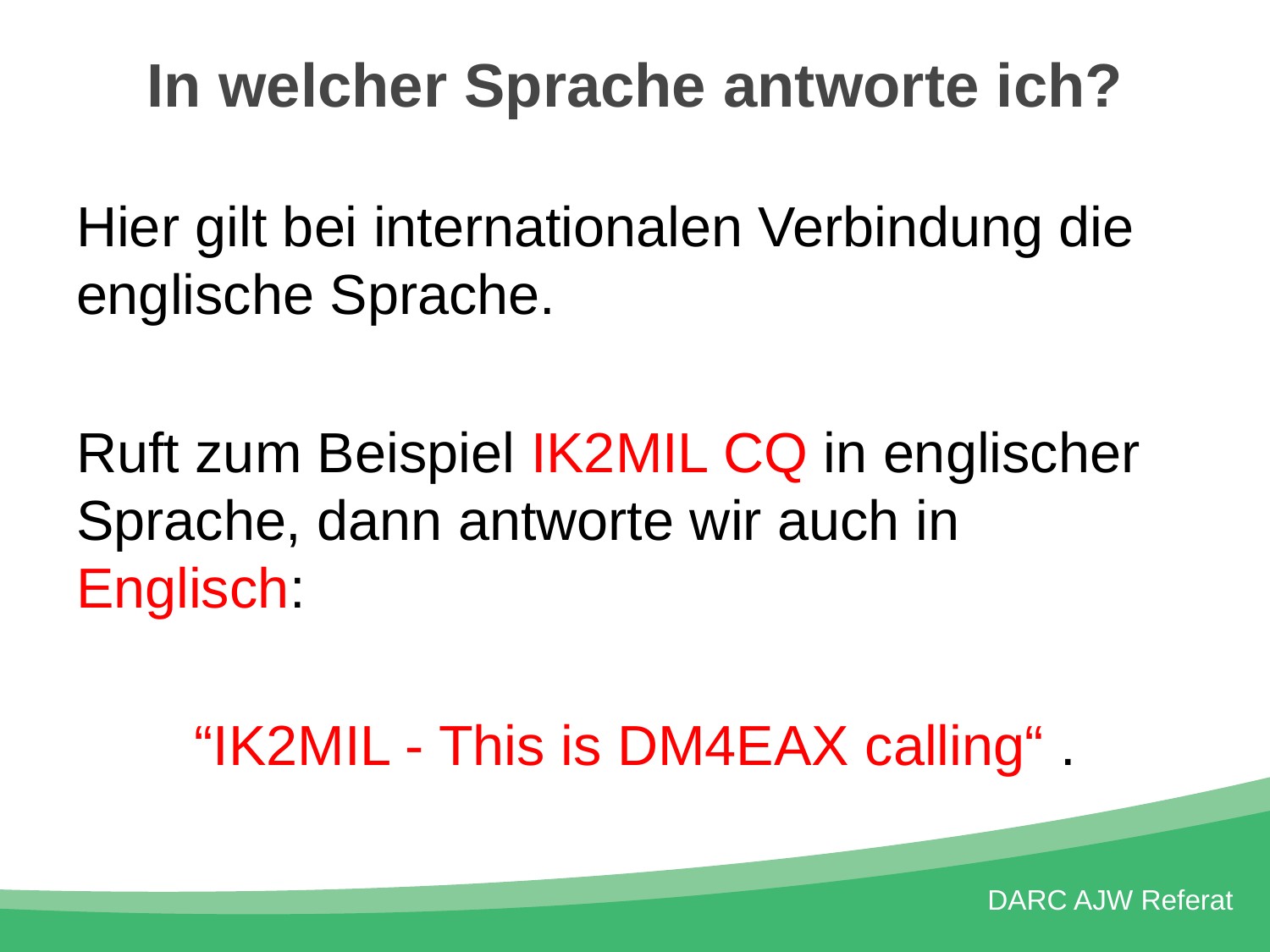

Hier gilt bei internationalen Verbindung die englische Sprache.

Ruft zum Beispiel IK2MIL CQ in englischer Sprache, dann antworte wir auch in Englisch:

“IK2MIL - This is DM4EAX calling“ .
# In welcher Sprache antworte ich?